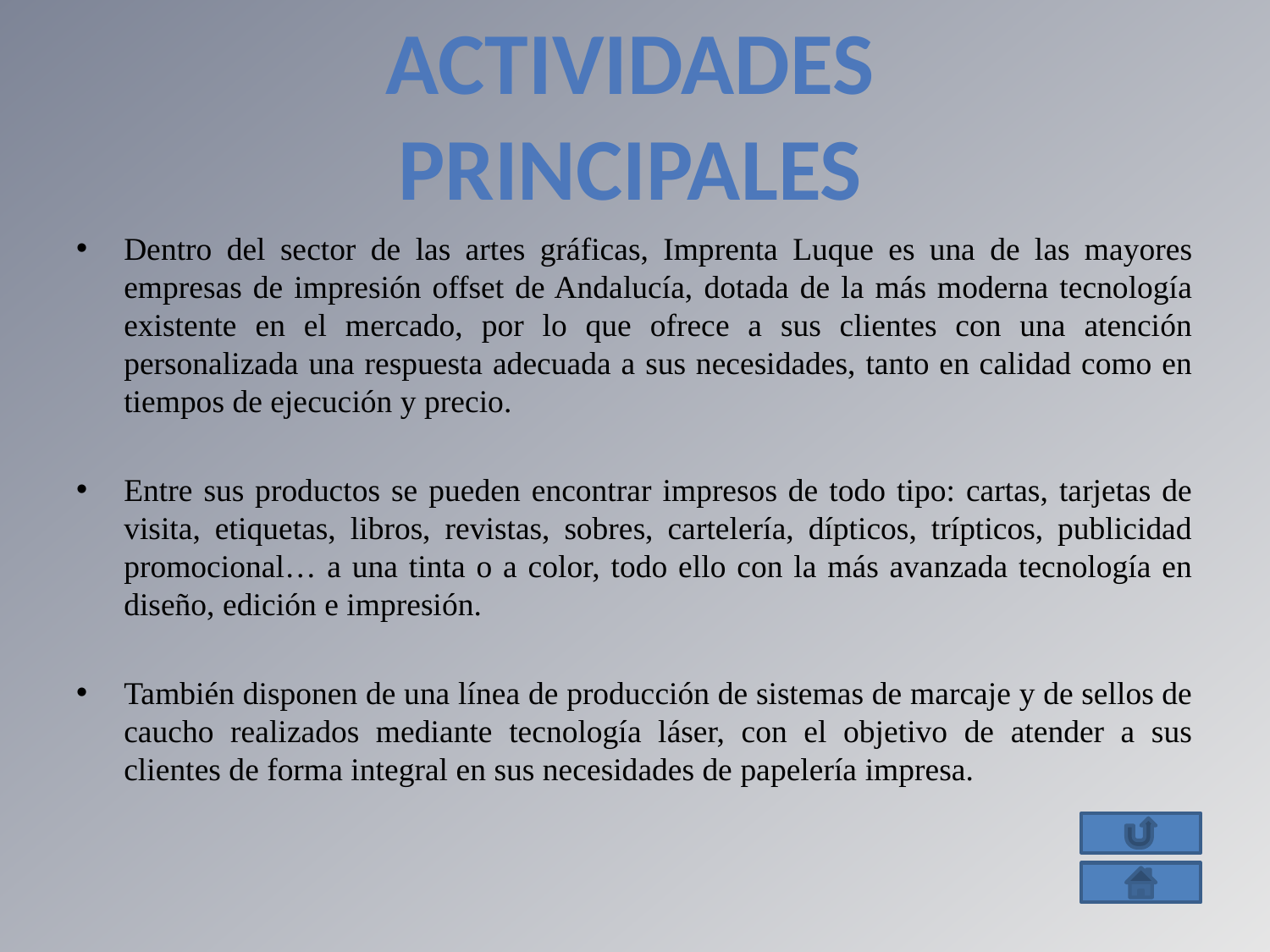

Actividades Principales
Dentro del sector de las artes gráficas, Imprenta Luque es una de las mayores empresas de impresión offset de Andalucía, dotada de la más moderna tecnología existente en el mercado, por lo que ofrece a sus clientes con una atención personalizada una respuesta adecuada a sus necesidades, tanto en calidad como en tiempos de ejecución y precio.

Entre sus productos se pueden encontrar impresos de todo tipo: cartas, tarjetas de visita, etiquetas, libros, revistas, sobres, cartelería, dípticos, trípticos, publicidad promocional… a una tinta o a color, todo ello con la más avanzada tecnología en diseño, edición e impresión.

También disponen de una línea de producción de sistemas de marcaje y de sellos de caucho realizados mediante tecnología láser, con el objetivo de atender a sus clientes de forma integral en sus necesidades de papelería impresa.